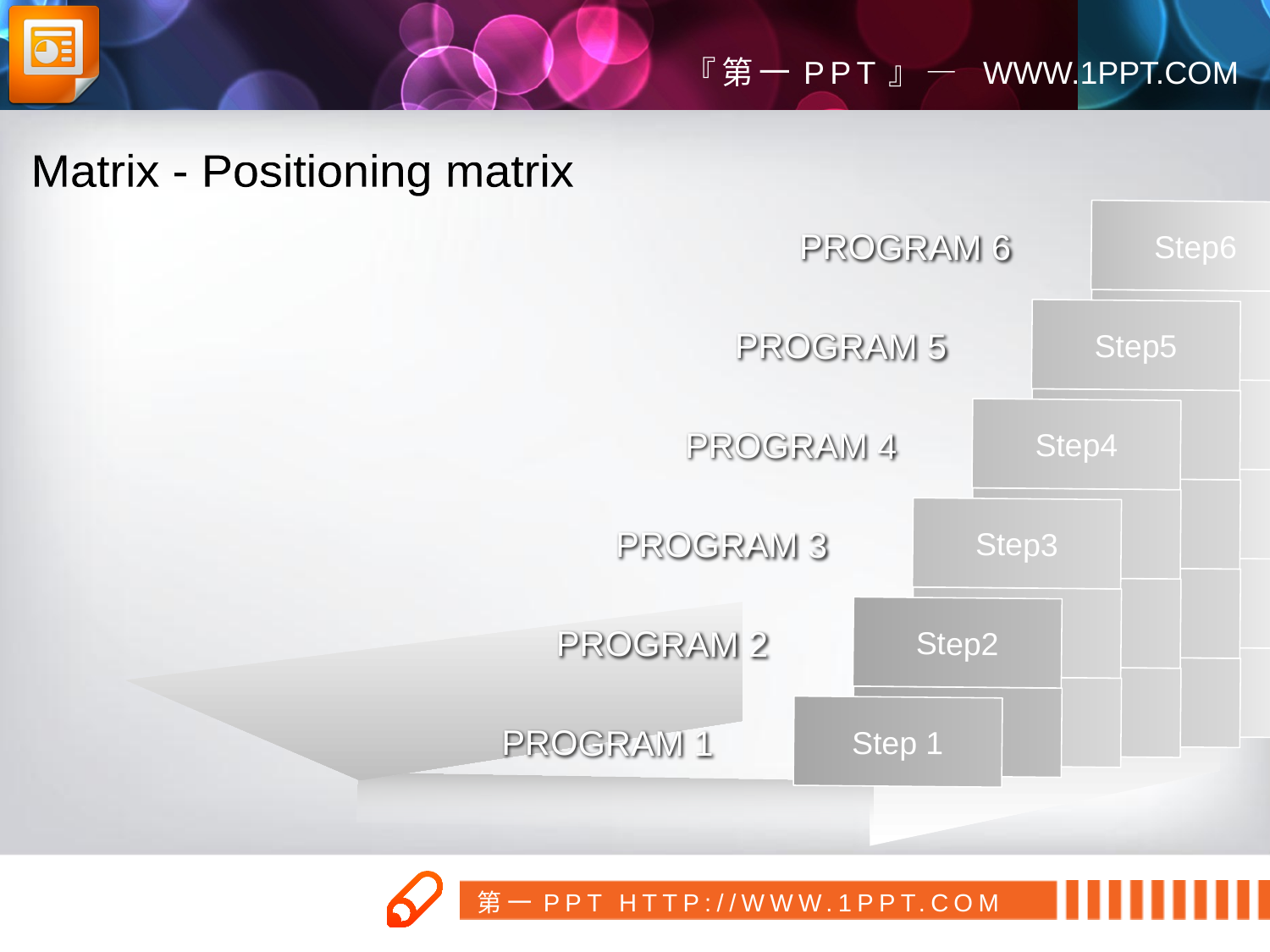

Matrix - Positioning matrix
Step6

Step5

Step4

Step3

Step2

Step 1
PROGRAM 6
PROGRAM 5

PROGRAM 4
PROGRAM 3

PROGRAM 2
PROGRAM 1